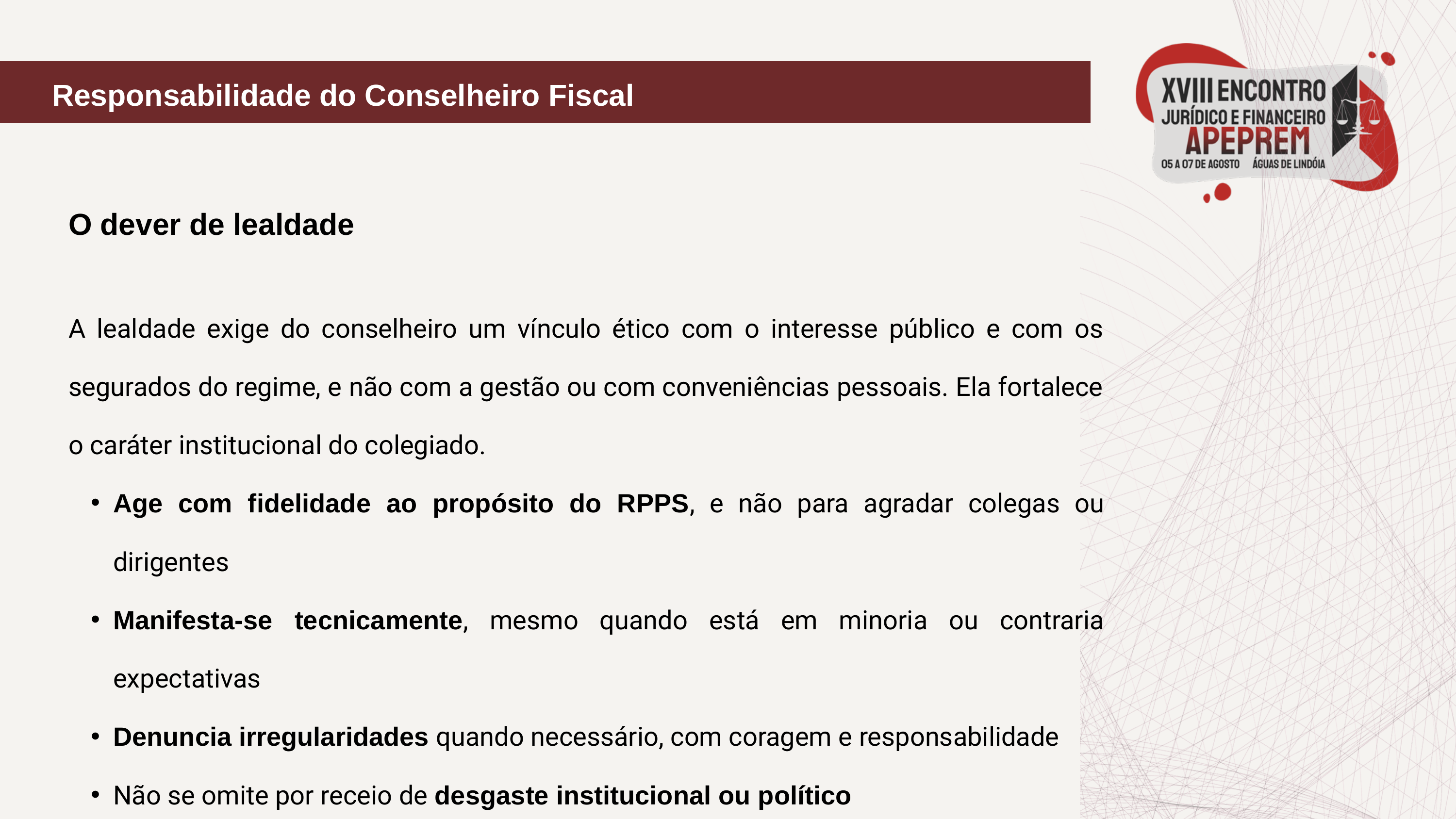

Responsabilidade do Conselheiro Fiscal
O dever de lealdade
A lealdade exige do conselheiro um vínculo ético com o interesse público e com os segurados do regime, e não com a gestão ou com conveniências pessoais. Ela fortalece o caráter institucional do colegiado.
Age com fidelidade ao propósito do RPPS, e não para agradar colegas ou dirigentes
Manifesta-se tecnicamente, mesmo quando está em minoria ou contraria expectativas
Denuncia irregularidades quando necessário, com coragem e responsabilidade
Não se omite por receio de desgaste institucional ou político